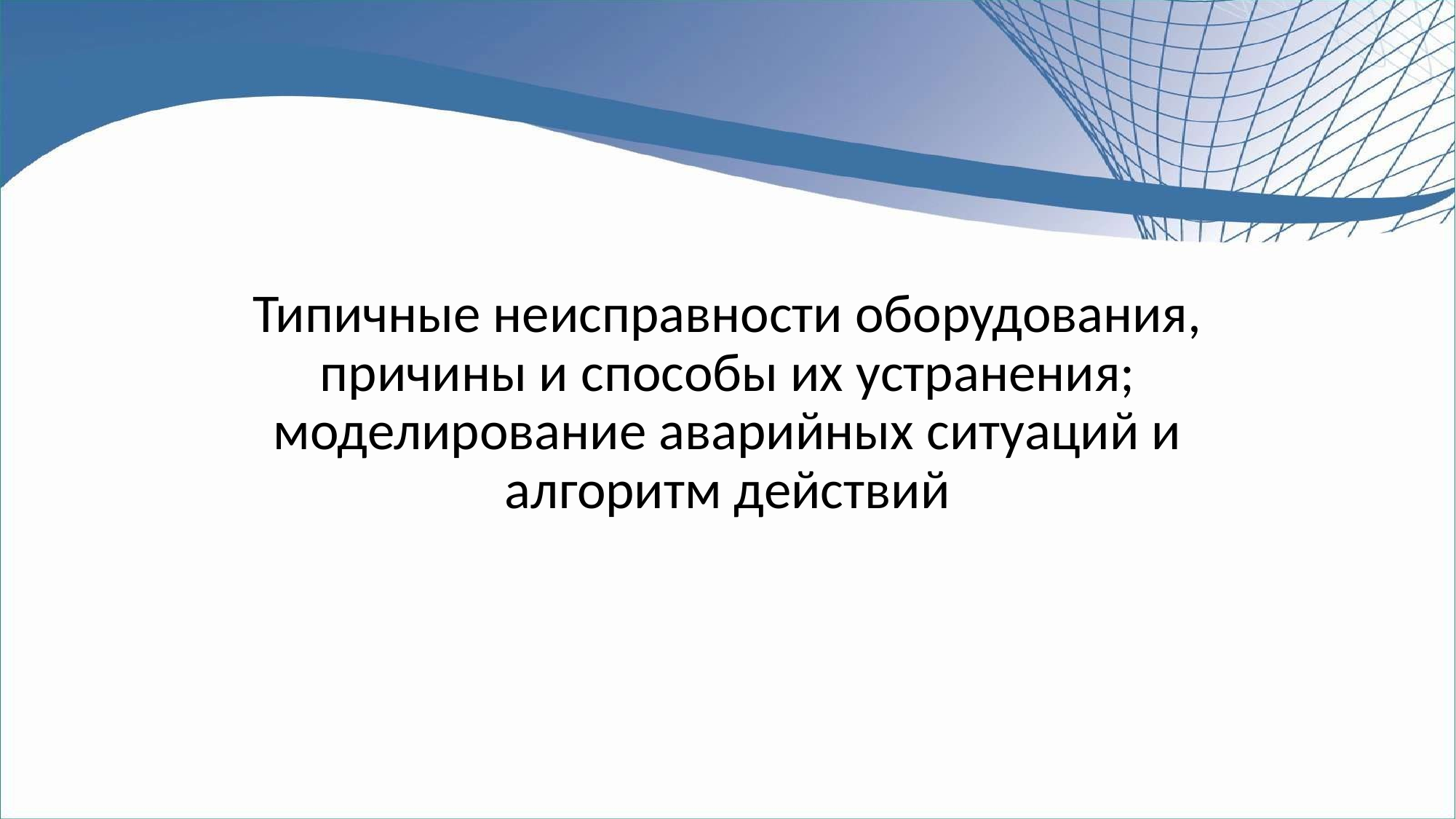

# Типичные неисправности оборудования, причины и способы их устранения; моделирование аварийных ситуаций и алгоритм действий